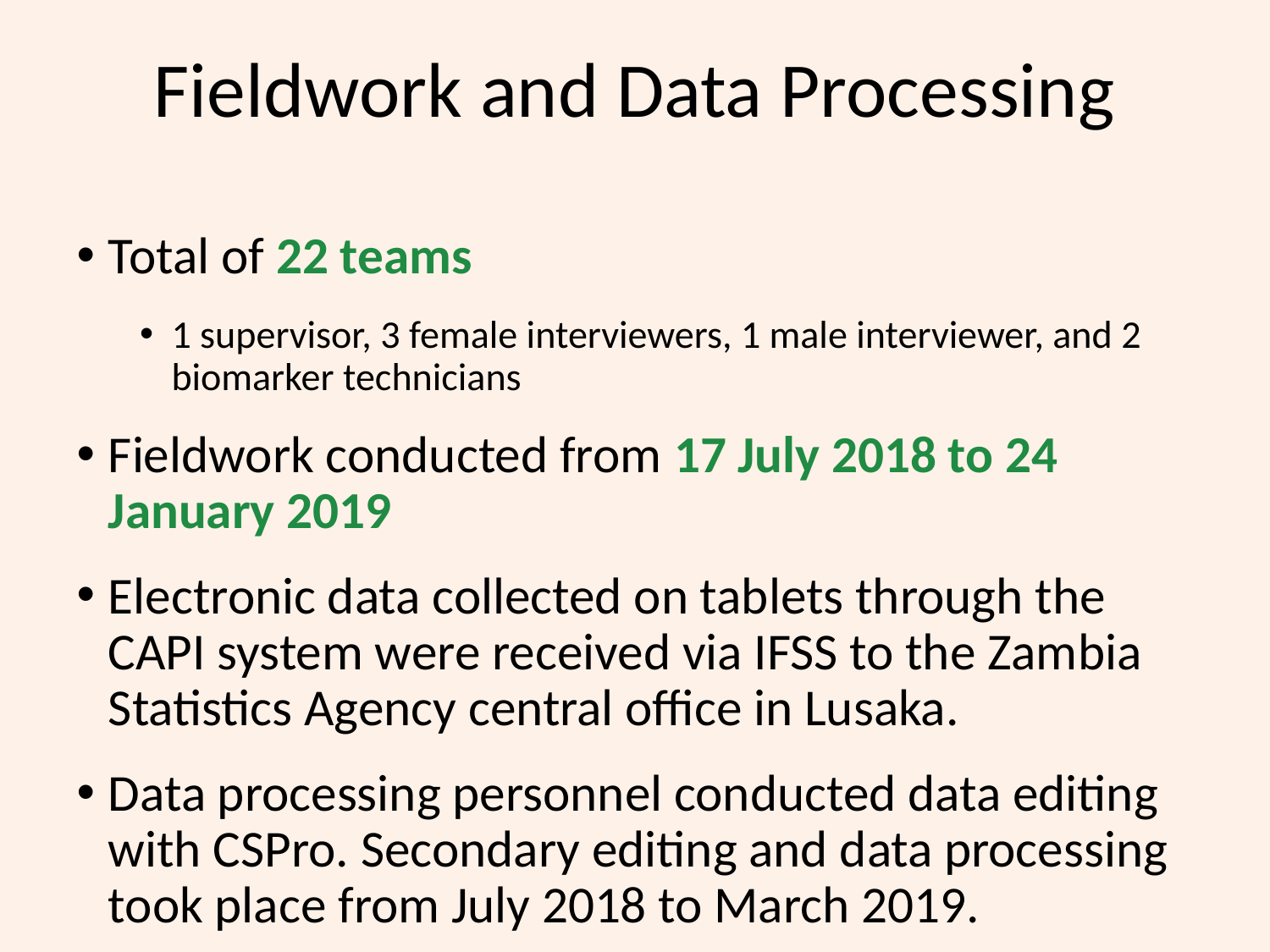

# Fieldwork and Data Processing
Total of 22 teams
1 supervisor, 3 female interviewers, 1 male interviewer, and 2 biomarker technicians
Fieldwork conducted from 17 July 2018 to 24 January 2019
Electronic data collected on tablets through the CAPI system were received via IFSS to the Zambia Statistics Agency central office in Lusaka.
Data processing personnel conducted data editing with CSPro. Secondary editing and data processing took place from July 2018 to March 2019.